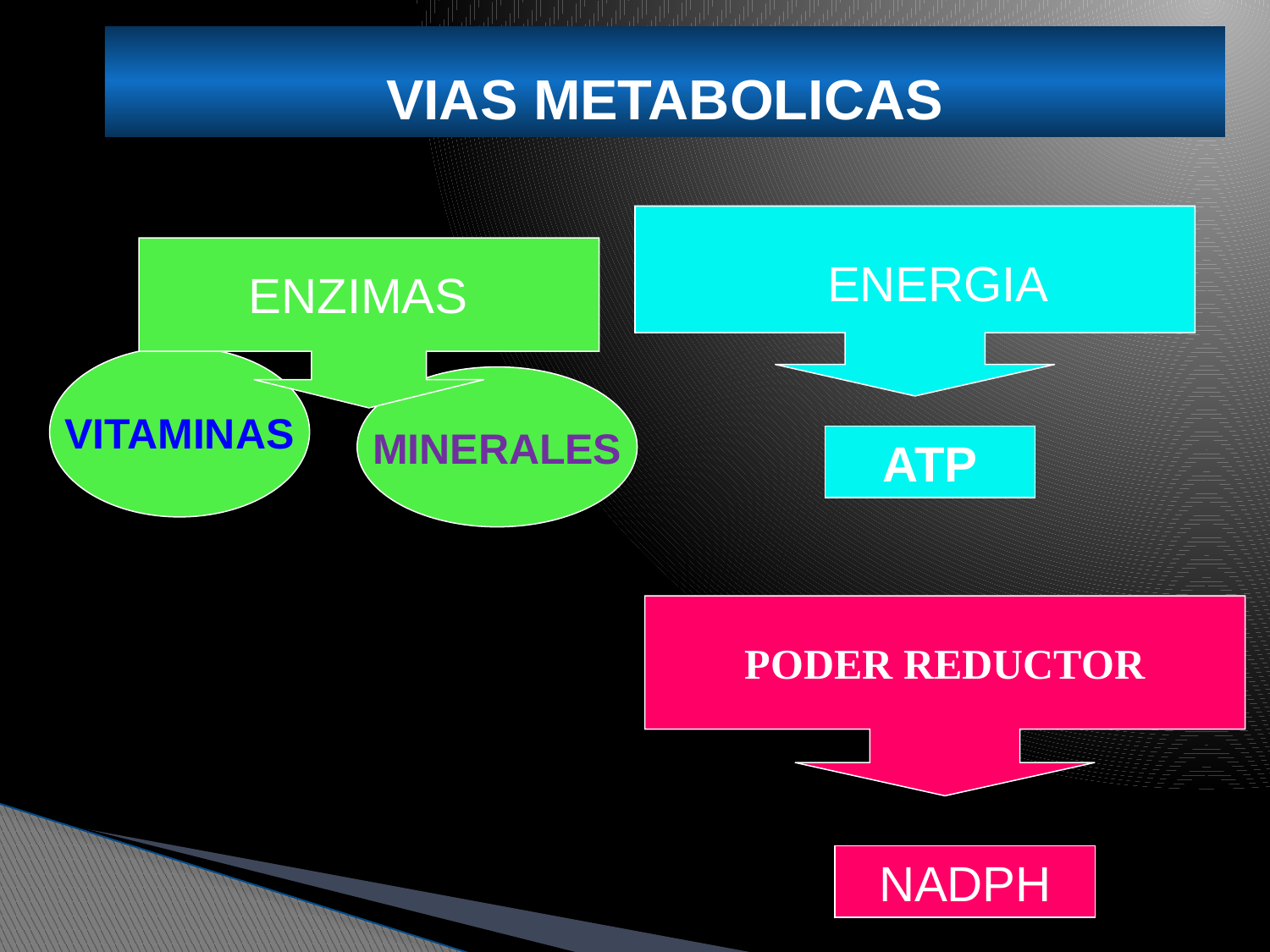

VIAS METABOLICAS

ENERGIA
ENZIMAS
VITAMINAS
MINERALES
PODER REDUCTOR
ATP
NADPH